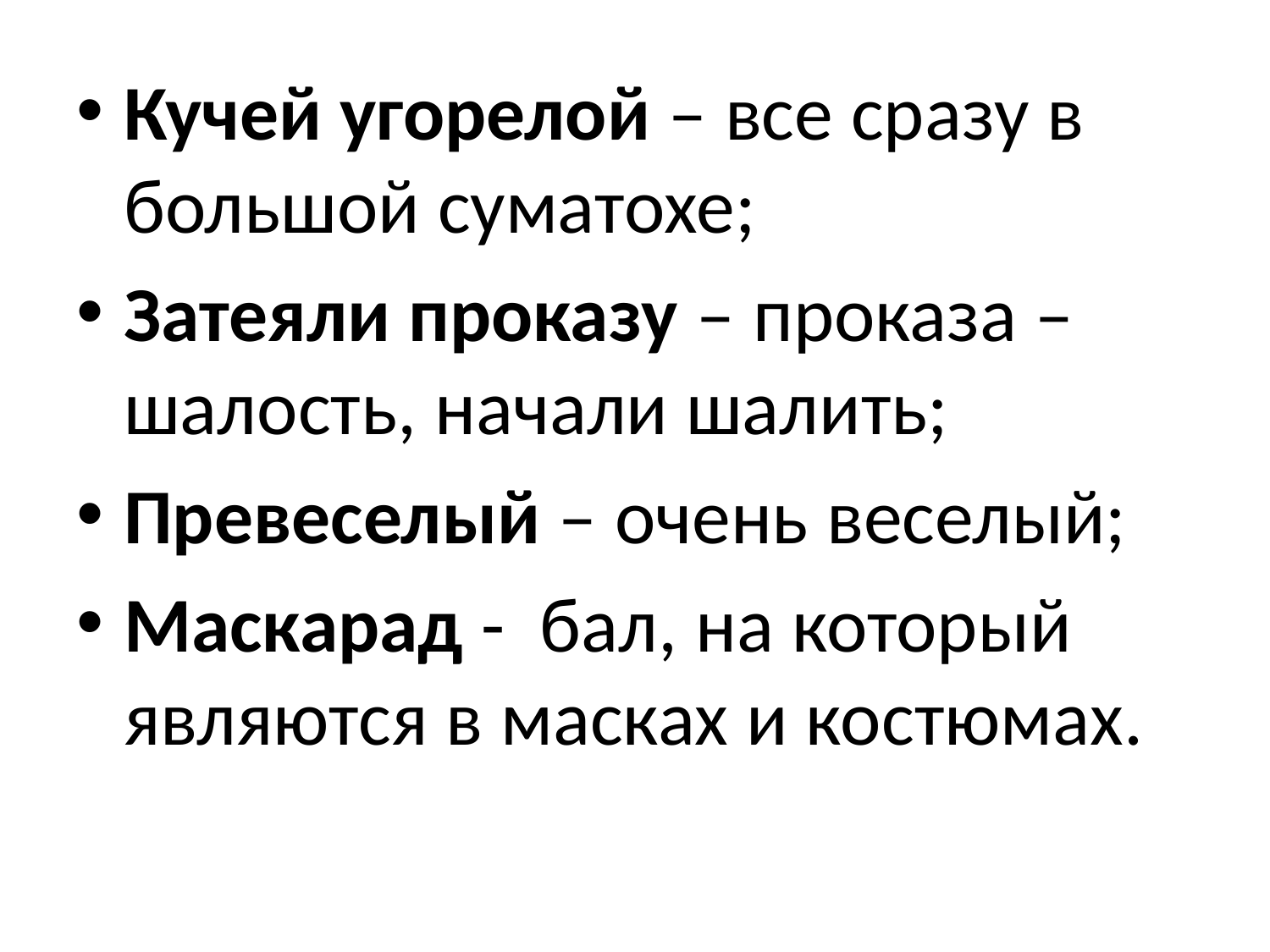

Кучей угорелой – все сразу в большой суматохе;
Затеяли проказу – проказа – шалость, начали шалить;
Превеселый – очень веселый;
Маскарад -  бал, на который являются в масках и костюмах.